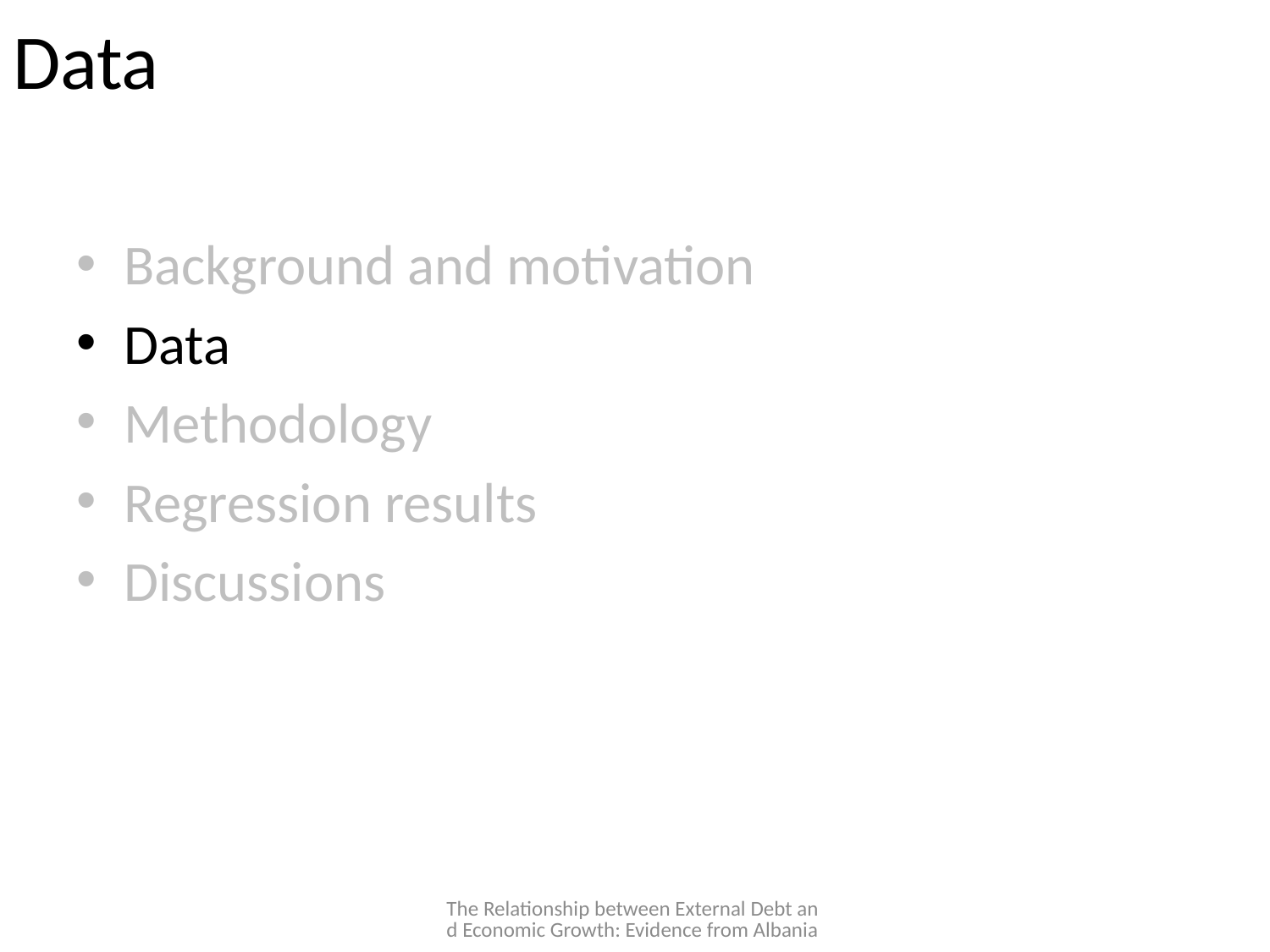

# Data
Background and motivation
Data
Methodology
Regression results
Discussions
The Relationship between External Debt and Economic Growth: Evidence from Albania